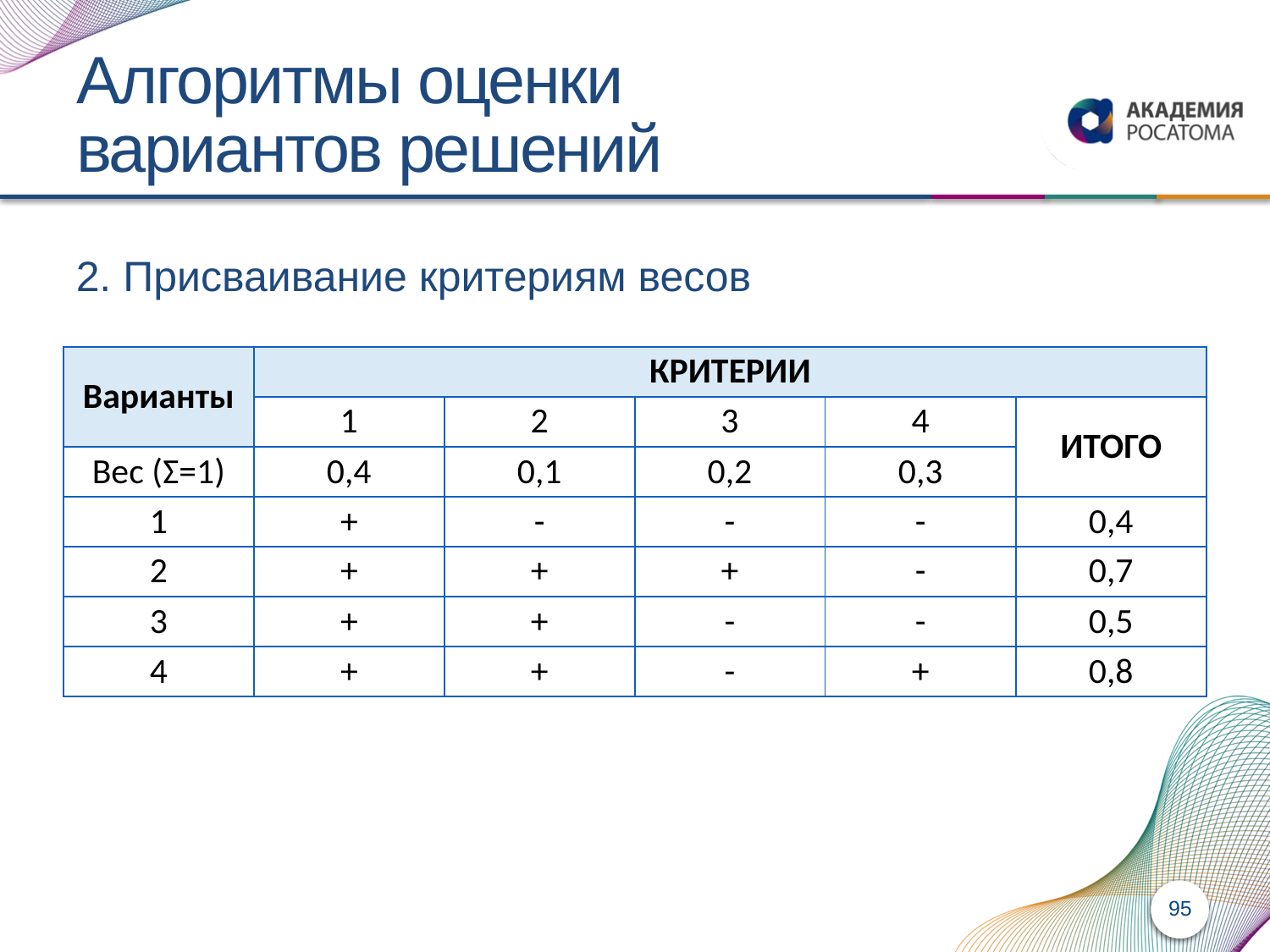

# Алгоритмы оценки вариантов решений
2. Присваивание критериям весов
| Варианты | КРИТЕРИИ |  |  |  |  |
| --- | --- | --- | --- | --- | --- |
|  | 1 | 2 | 3 | 4 | ИТОГО |
| Вес (Ʃ=1) | 0,4 | 0,1 | 0,2 | 0,3 |  |
| 1 | + | - | - | - | 0,4 |
| 2 | + | + | + | - | 0,7 |
| 3 | + | + | - | - | 0,5 |
| 4 | + | + | - | + | 0,8 |
95